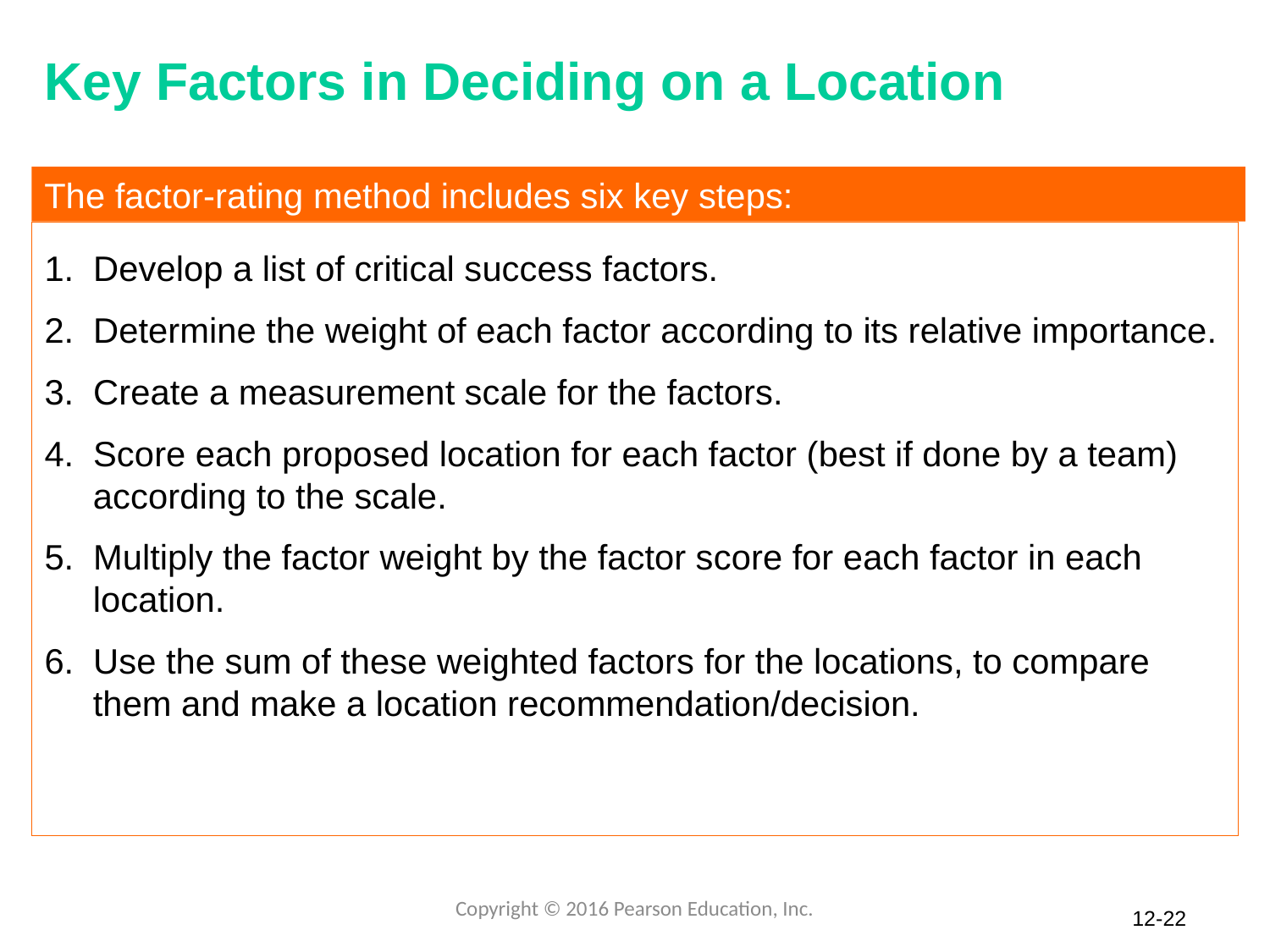

# Key Factors in Deciding on a Location
The factor-rating method includes six key steps:

1.  Develop a list of critical success factors.

2.  Determine the weight of each factor according to its relative importance.

3.  Create a measurement scale for the factors.

4.  Score each proposed location for each factor (best if done by a team)
     according to the scale.

5.  Multiply the factor weight by the factor score for each factor in each
     location.

6.  Use the sum of these weighted factors for the locations, to compare
     them and make a location recommendation/decision.
Copyright © 2016 Pearson Education, Inc.